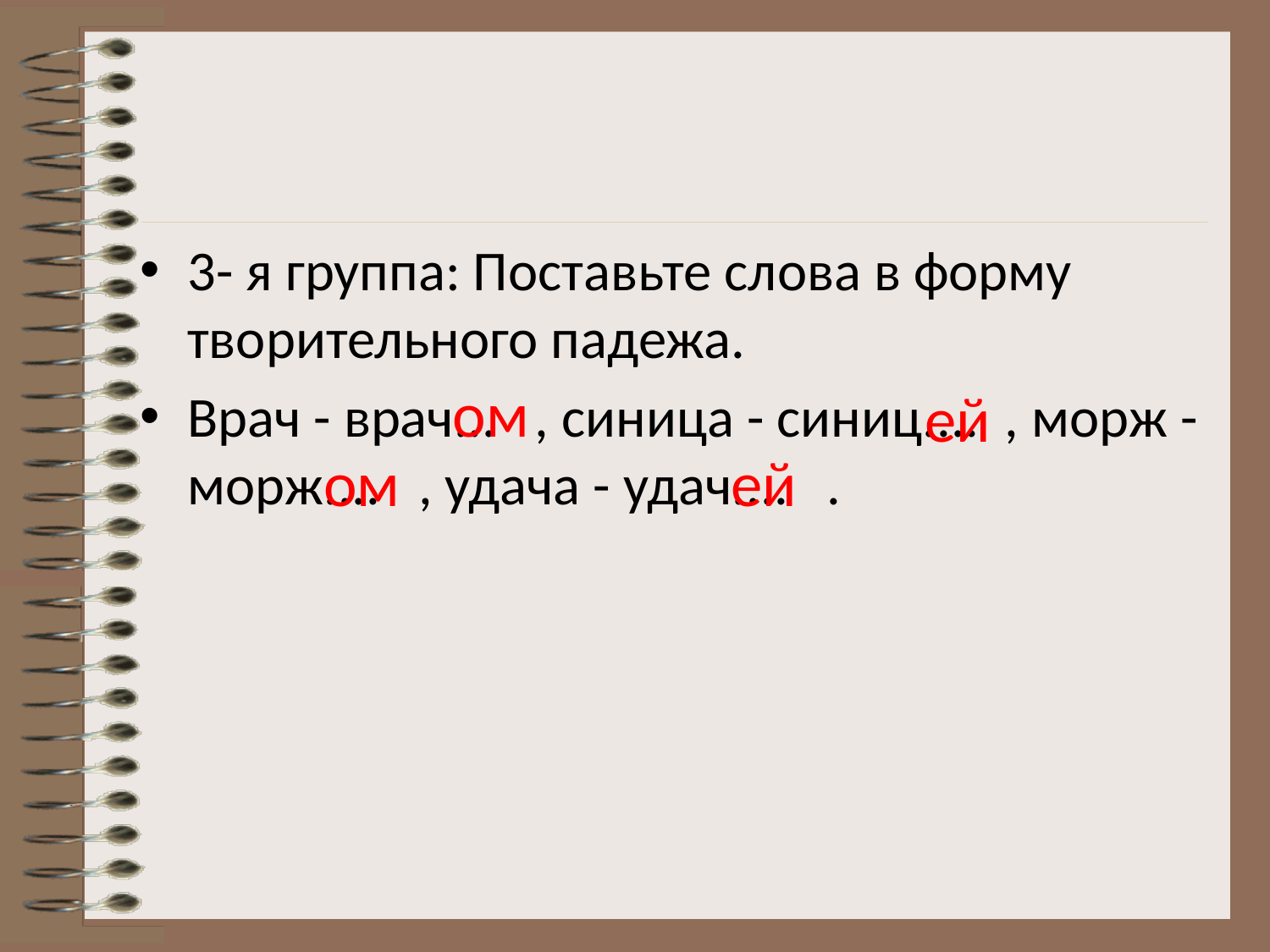

#
3- я группа: Поставьте слова в форму творительного падежа.
Врач - врач...   , синица - синиц....  , морж - морж....   , удача - удач....   .

ом
ей
ом
ей